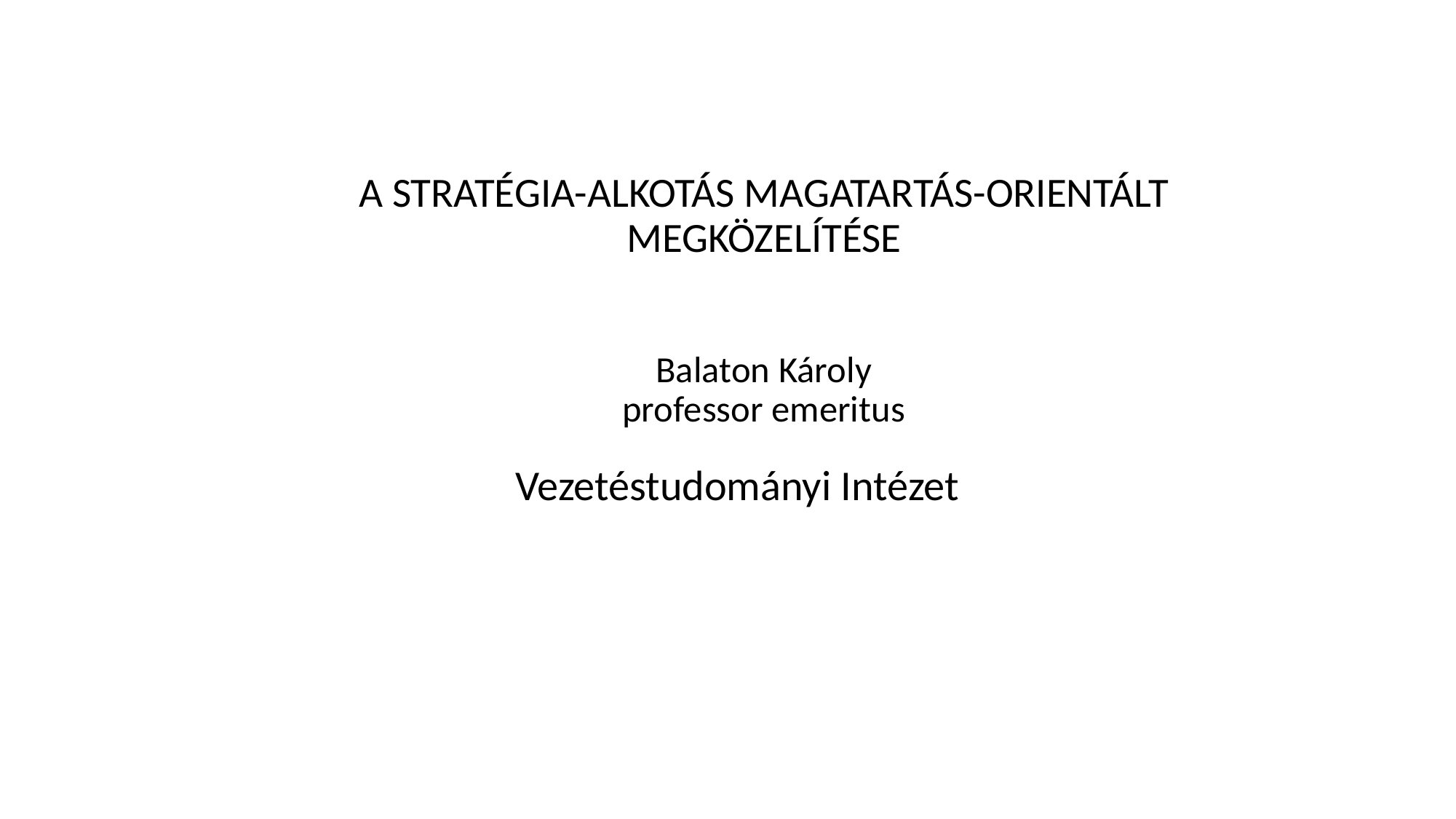

# A STRATÉGIA-ALKOTÁS MAGATARTÁS-ORIENTÁLT MEGKÖZELÍTÉSE Balaton Károly professor emeritus
Vezetéstudományi Intézet